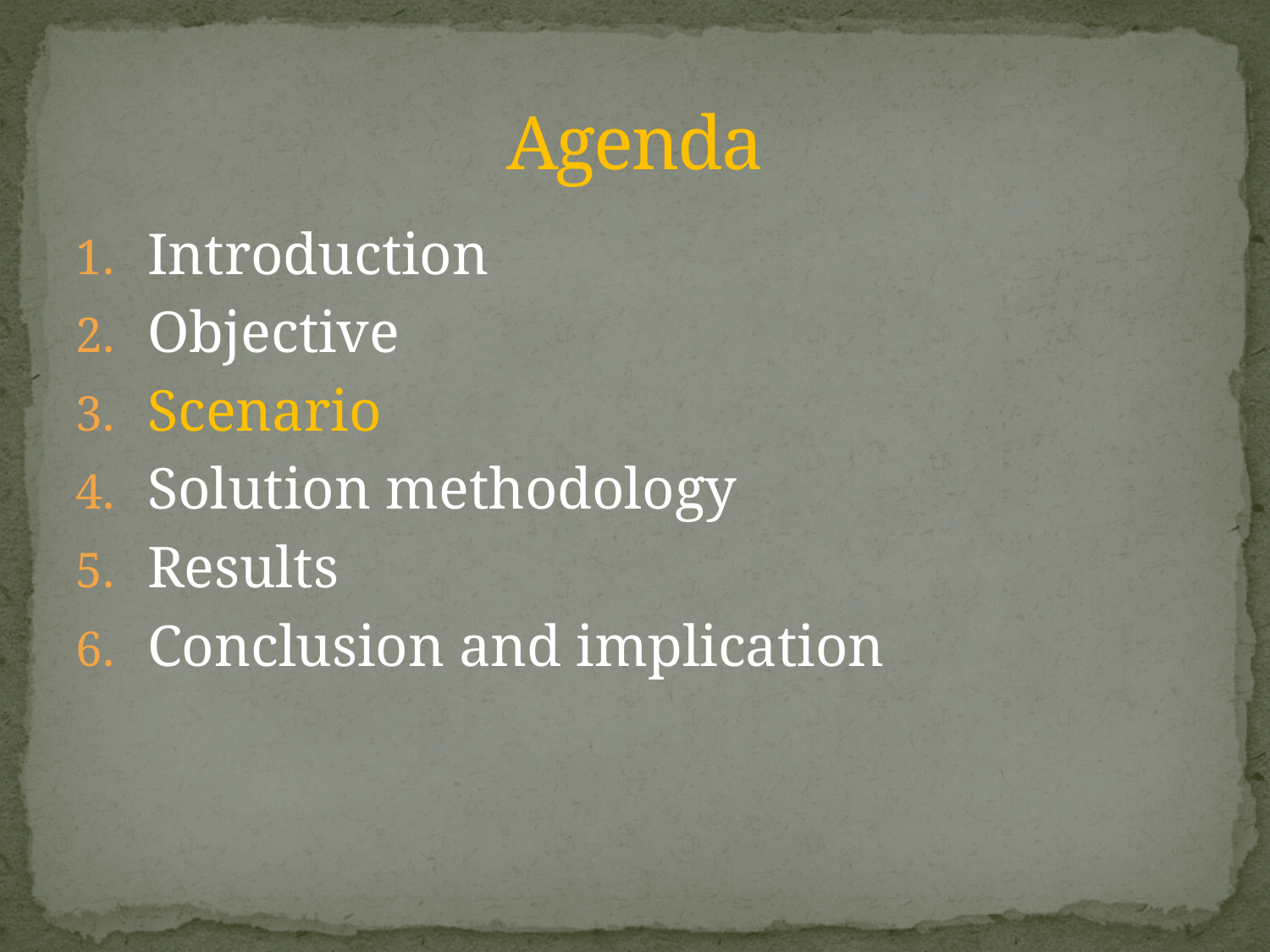

# Agenda
Introduction
Objective
Scenario
Solution methodology
Results
Conclusion and implication